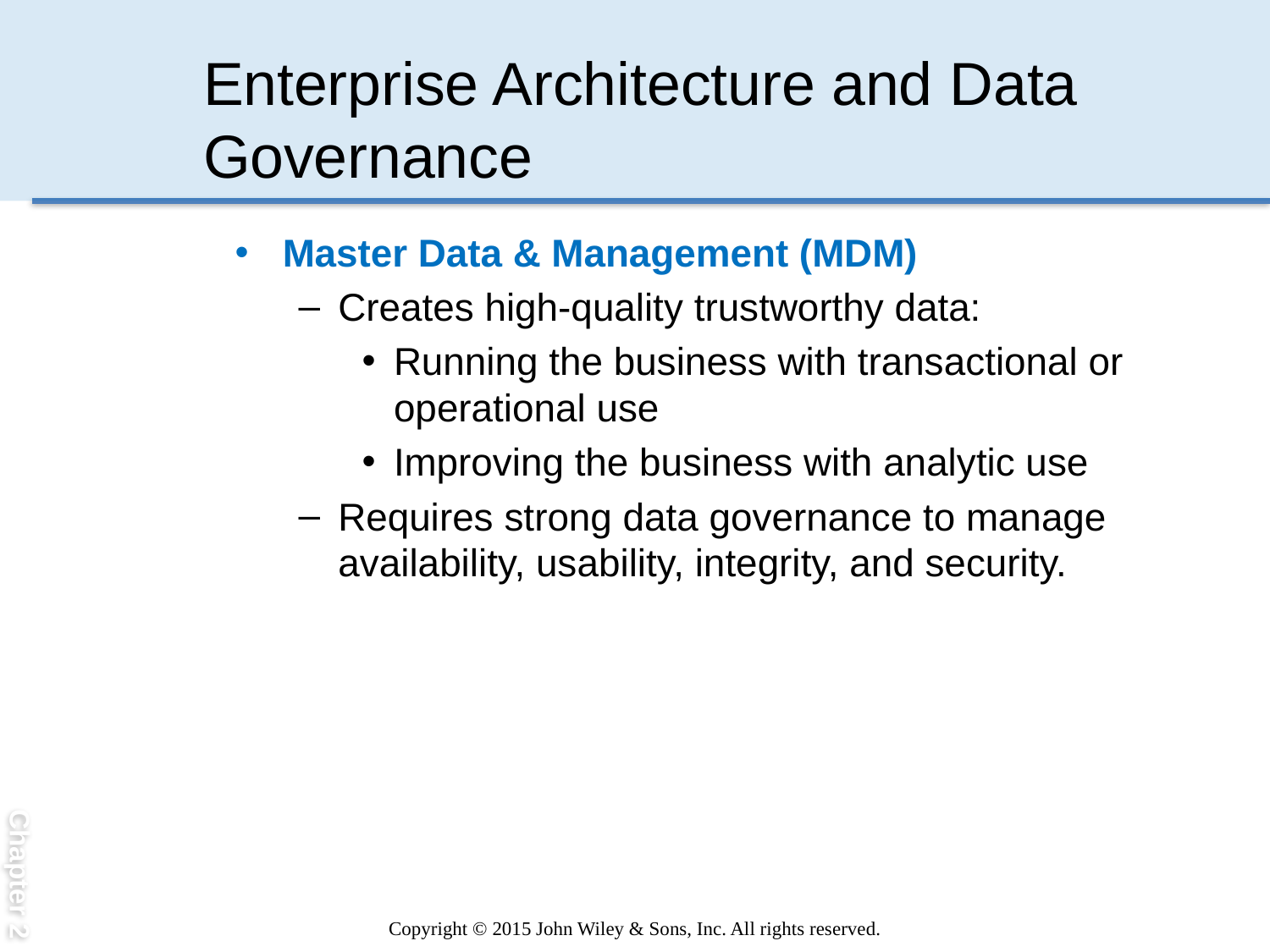

Chapter 2
# Enterprise Architecture and Data Governance
Master Data & Management (MDM)
Creates high-quality trustworthy data:
Running the business with transactional or operational use
Improving the business with analytic use
Requires strong data governance to manage availability, usability, integrity, and security.